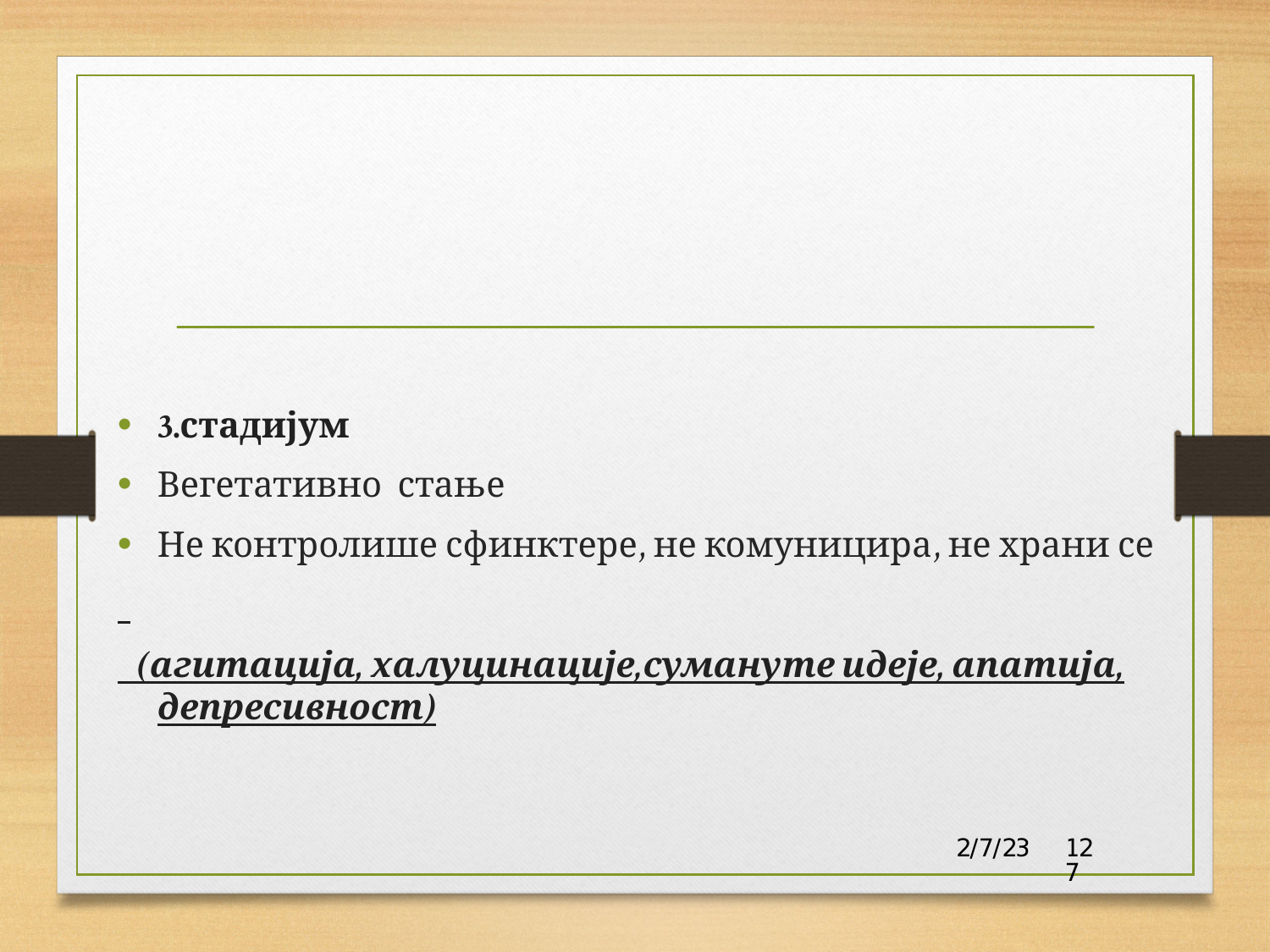

#
3.стадијум
Вегетативно  стање
Не контролише сфинктере, не комуницира, не храни се

   (агитација, халуцинације,сумануте идеје, апатија, депресивност)

2/7/23
127